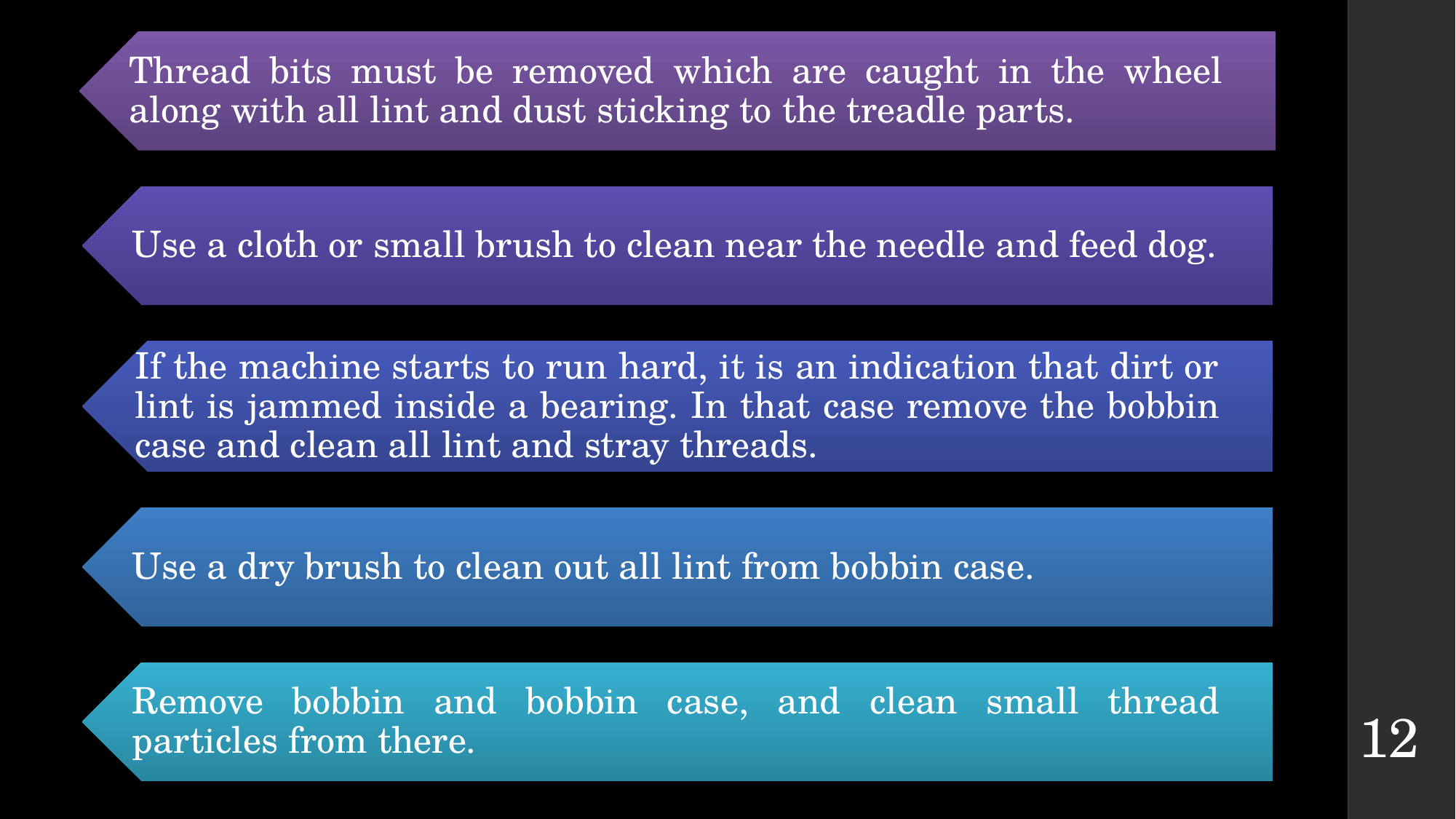

Thread bits must be removed which are caught in the wheel along with all lint and dust sticking to the treadle parts.
Use a cloth or small brush to clean near the needle and feed dog.
If the machine starts to run hard, it is an indication that dirt or lint is jammed inside a bearing. In that case remove the bobbin case and clean all lint and stray threads.
Use a dry brush to clean out all lint from bobbin case.
Remove bobbin and bobbin case, and clean small thread particles from there.
12